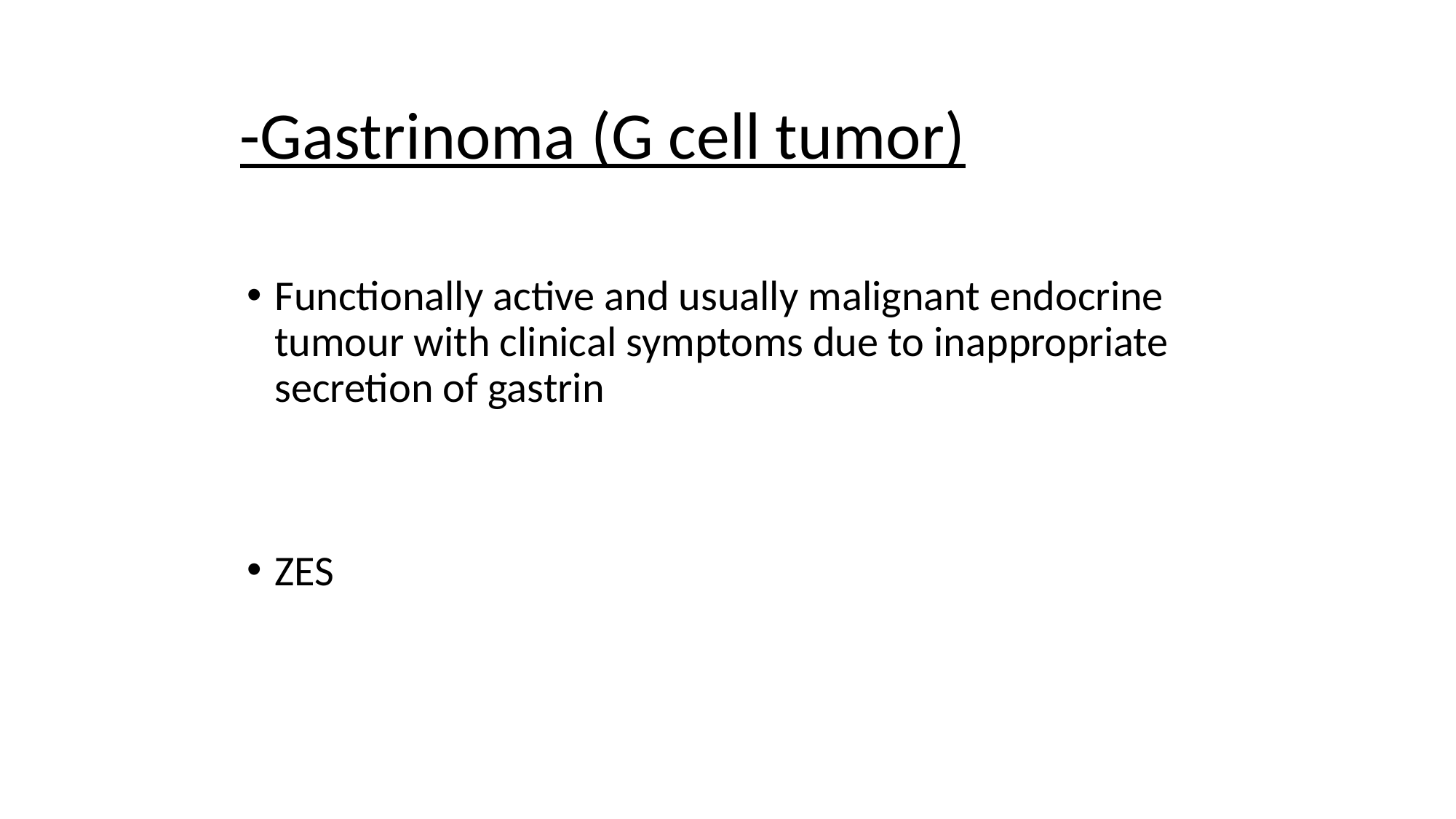

# -Gastrinoma (G cell tumor)
Functionally active and usually malignant endocrine tumour with clinical symptoms due to inappropriate secretion of gastrin

ZES